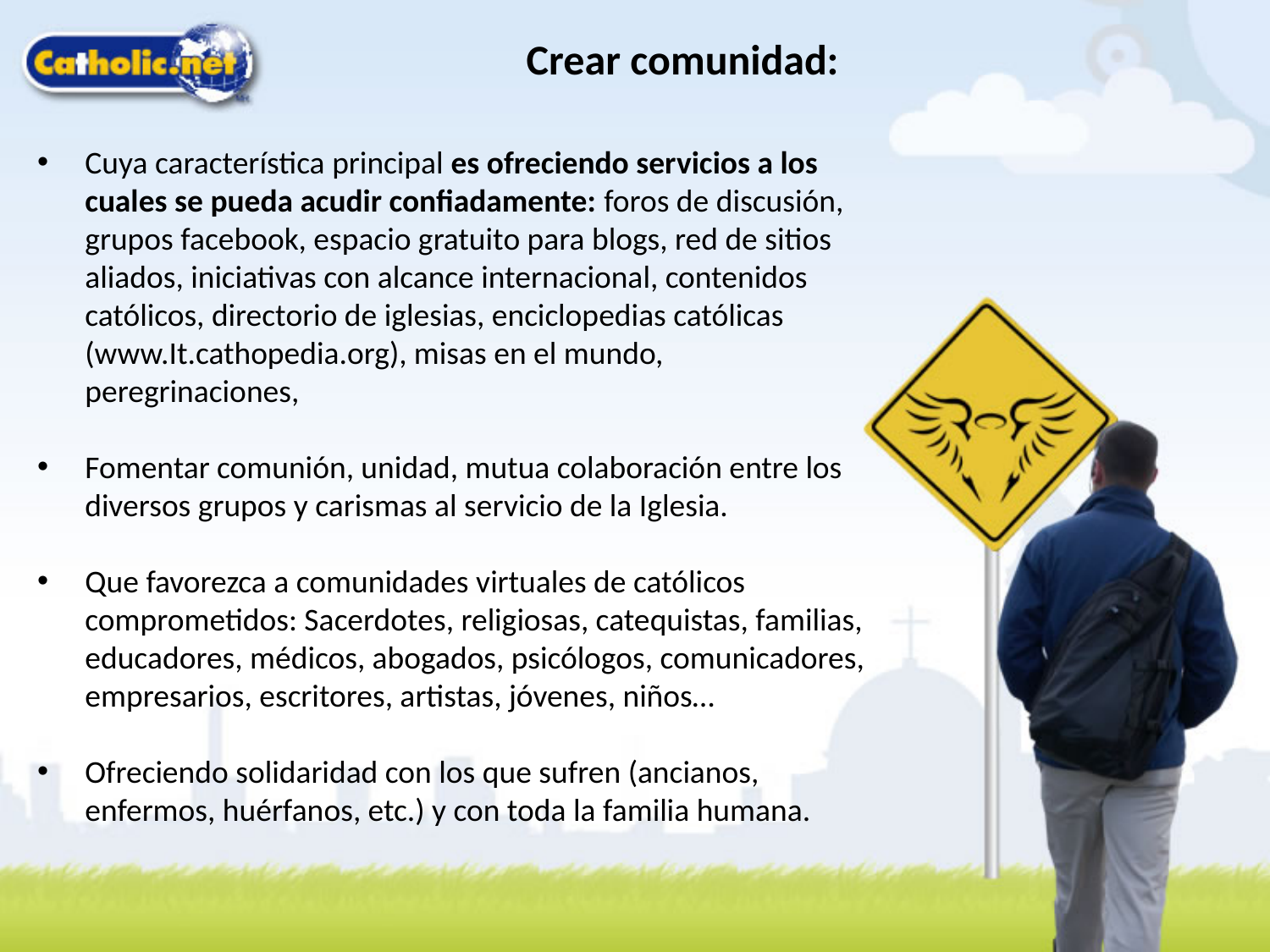

Crear comunidad:

Cuya característica principal es ofreciendo servicios a los cuales se pueda acudir confiadamente: foros de discusión, grupos facebook, espacio gratuito para blogs, red de sitios aliados, iniciativas con alcance internacional, contenidos católicos, directorio de iglesias, enciclopedias católicas (www.It.cathopedia.org), misas en el mundo, peregrinaciones,

Fomentar comunión, unidad, mutua colaboración entre los diversos grupos y carismas al servicio de la Iglesia.

Que favorezca a comunidades virtuales de católicos comprometidos: Sacerdotes, religiosas, catequistas, familias, educadores, médicos, abogados, psicólogos, comunicadores, empresarios, escritores, artistas, jóvenes, niños…

Ofreciendo solidaridad con los que sufren (ancianos, enfermos, huérfanos, etc.) y con toda la familia humana.